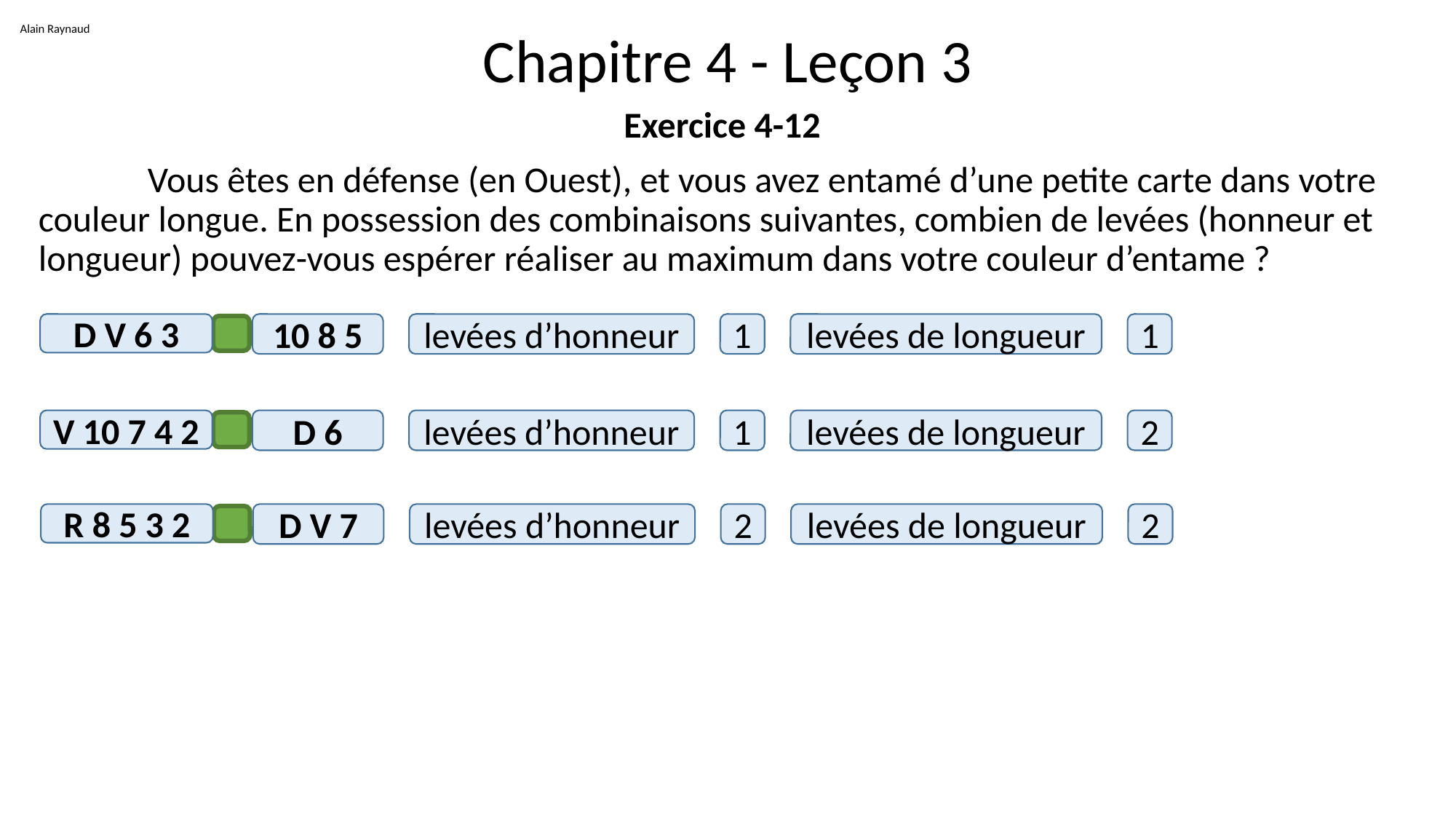

Alain Raynaud
# Chapitre 4 - Leçon 3
Exercice 4-12
	Vous êtes en défense (en Ouest), et vous avez entamé d’une petite carte dans votre couleur longue. En possession des combinaisons suivantes, combien de levées (honneur et longueur) pouvez-vous espérer réaliser au maximum dans votre couleur d’entame ?

D V 6 3
10 8 5

levées d’honneur
1
levées de longueur
1
V 10 7 4 2
D 6

levées d’honneur
1
levées de longueur
2
R 8 5 3 2
D V 7

levées d’honneur
2
levées de longueur
2